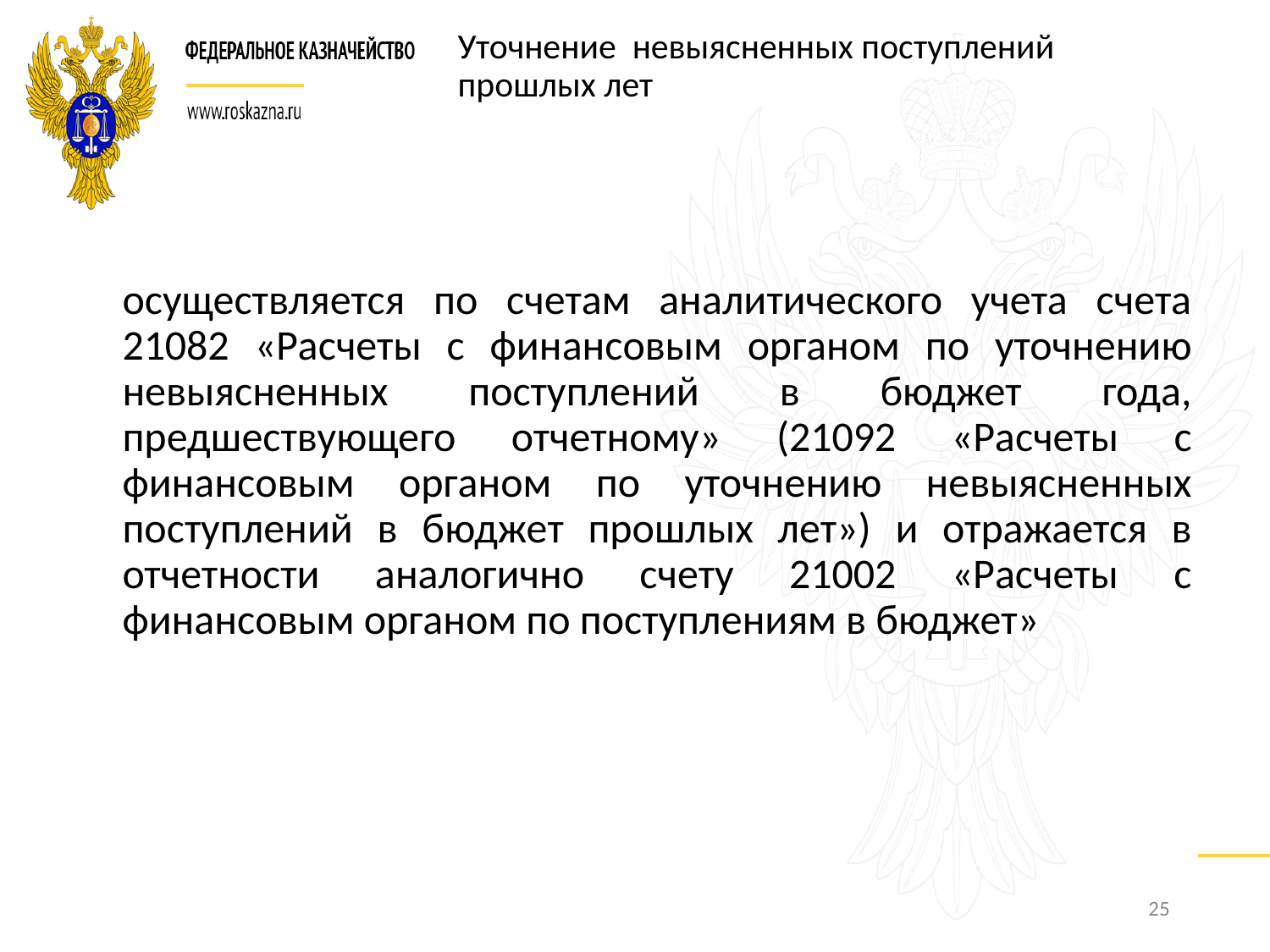

# Уточнение  невыясненных поступлений прошлых лет
осуществляется по счетам аналитического учета счета 21082 «Расчеты с финансовым органом по уточнению невыясненных поступлений в бюджет года, предшествующего отчетному» (21092 «Расчеты с финансовым органом по уточнению невыясненных поступлений в бюджет прошлых лет») и отражается в отчетности аналогично счету 21002 «Расчеты с финансовым органом по поступлениям в бюджет»
25